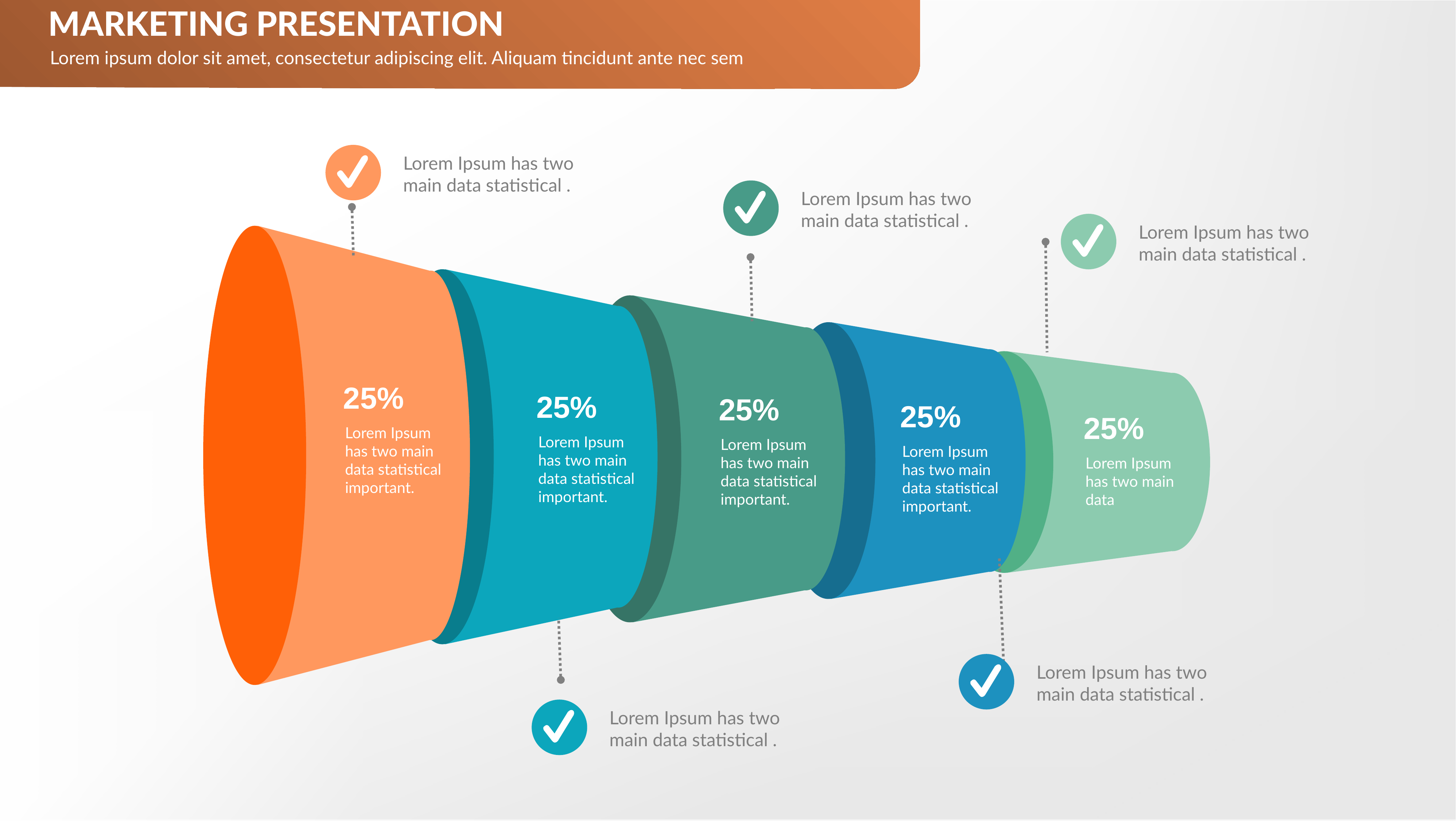

MARKETING PRESENTATION
Lorem ipsum dolor sit amet, consectetur adipiscing elit. Aliquam tincidunt ante nec sem

Lorem Ipsum has two main data statistical .

Lorem Ipsum has two main data statistical .

Lorem Ipsum has two main data statistical .

25%
Lorem Ipsum has two main data statistical important.
25%
Lorem Ipsum has two main data statistical important.
25%
Lorem Ipsum has two main data statistical important.
25%
Lorem Ipsum has two main data statistical important.
25%
Lorem Ipsum has two main data

Lorem Ipsum has two main data statistical .

Lorem Ipsum has two main data statistical .